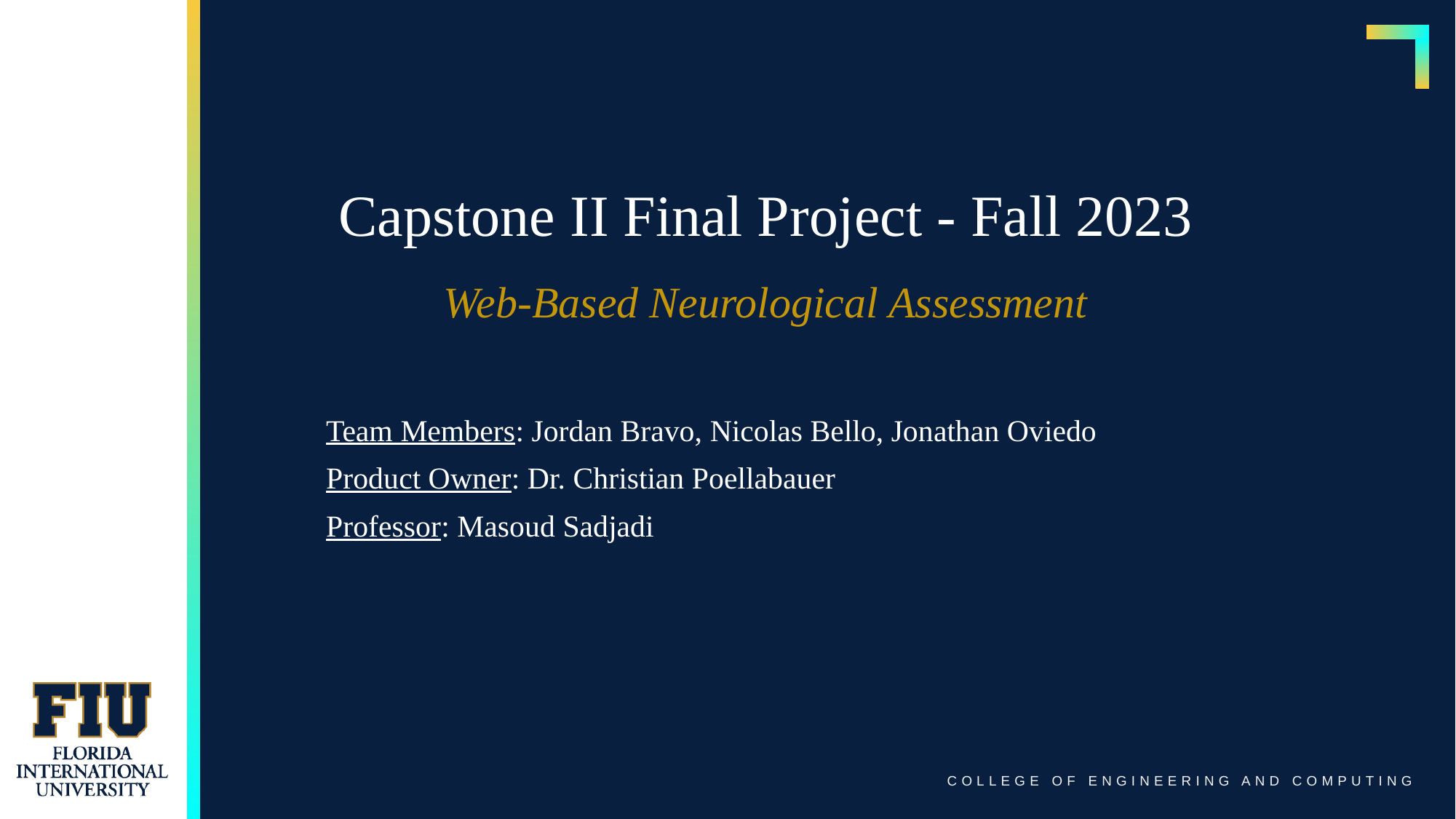

# Capstone II Final Project - Fall 2023 Web-Based Neurological Assessment
Team Members: Jordan Bravo, Nicolas Bello, Jonathan Oviedo
Product Owner: Dr. Christian Poellabauer
Professor: Masoud Sadjadi